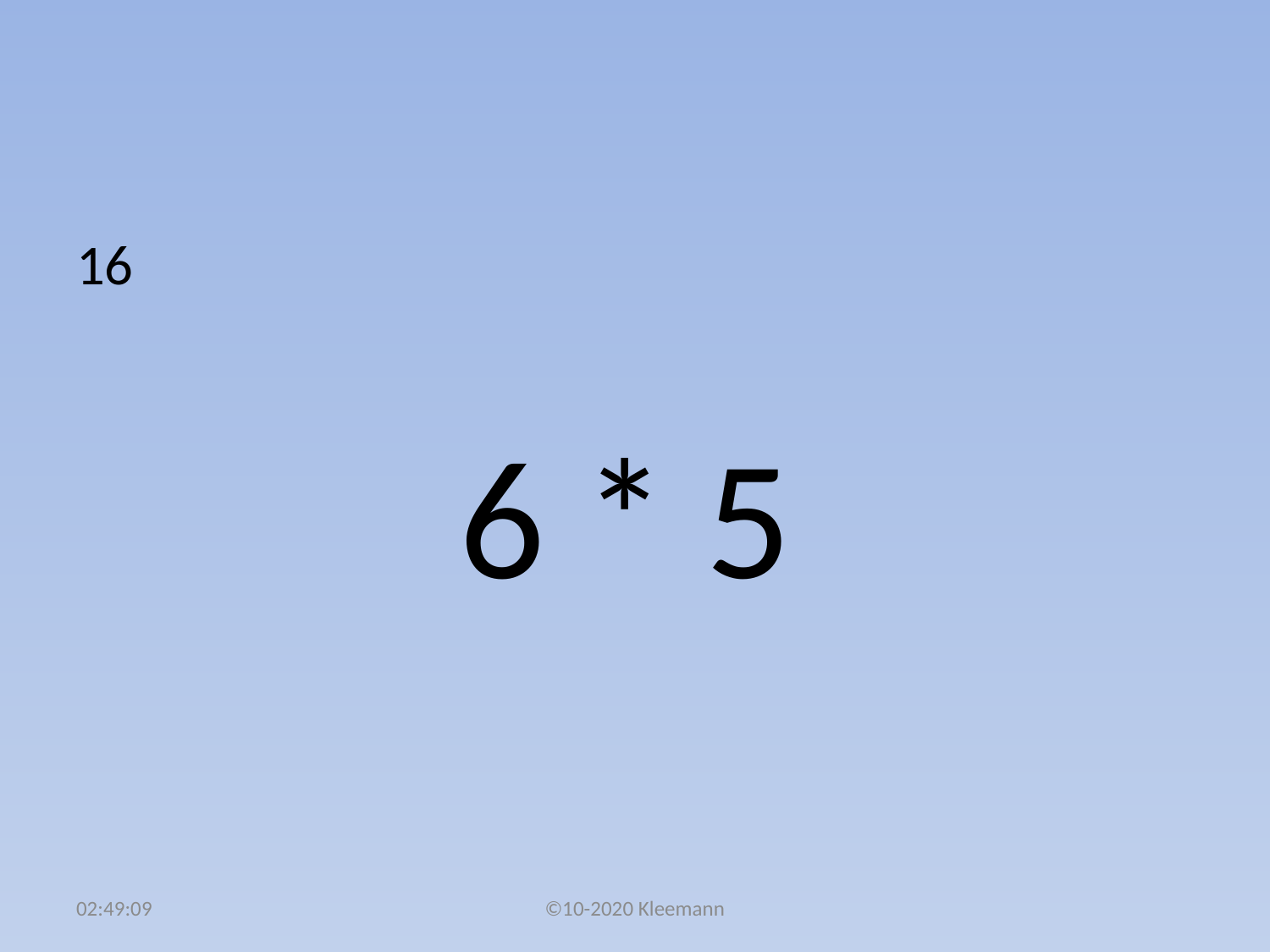

#
16

          6 * 5
02:49:09
©10-2020 Kleemann